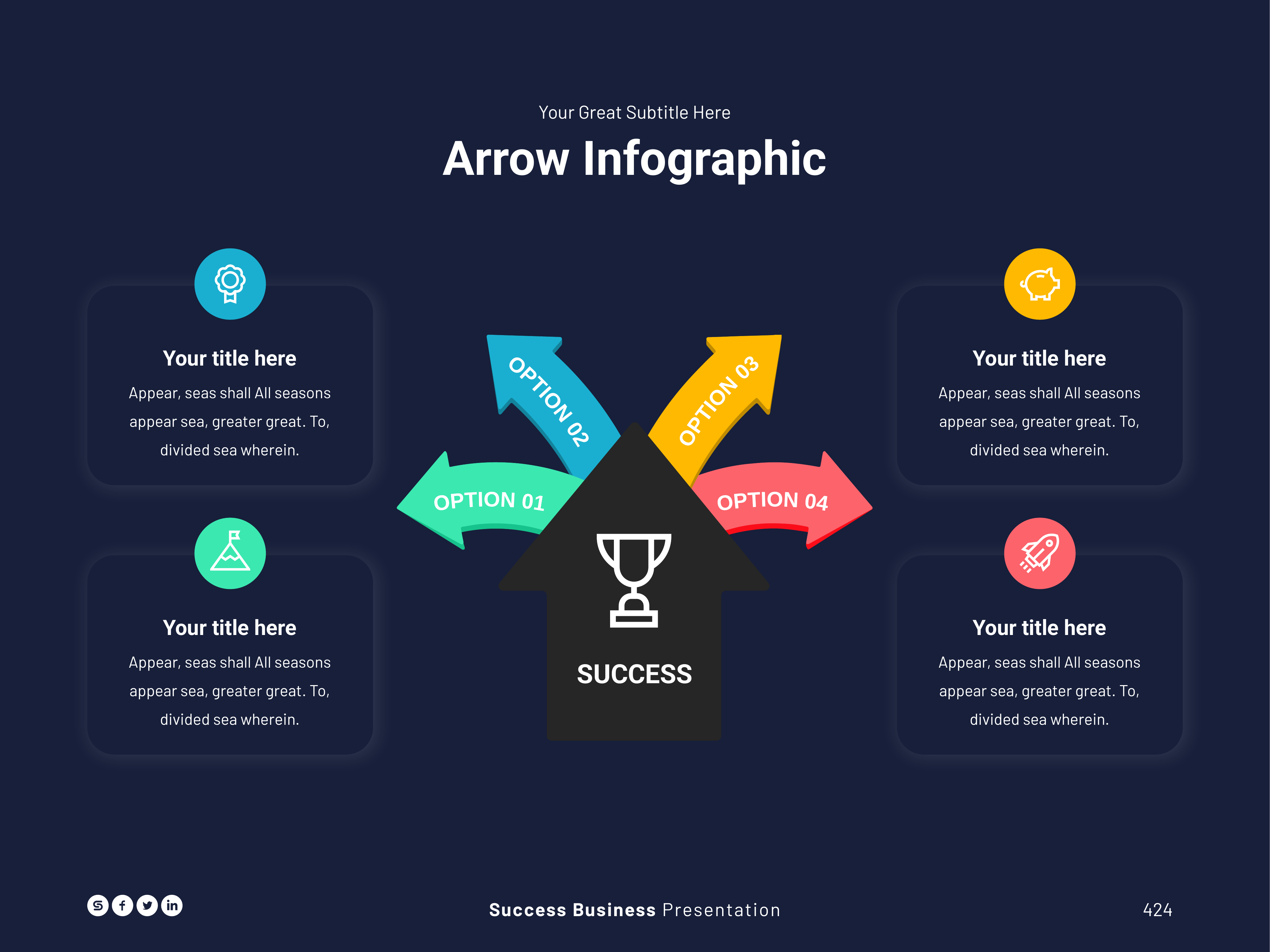

Your Great Subtitle Here
Arrow Infographic

OPTION 02

OPTION 03
Your title here
Appear, seas shall All seasons appear sea, greater great. To, divided sea wherein.
Your title here
Appear, seas shall All seasons appear sea, greater great. To, divided sea wherein.

SUCCESS

OPTION 01

OPTION 04

Your title here
Appear, seas shall All seasons appear sea, greater great. To, divided sea wherein.
Your title here
Appear, seas shall All seasons appear sea, greater great. To, divided sea wherein.